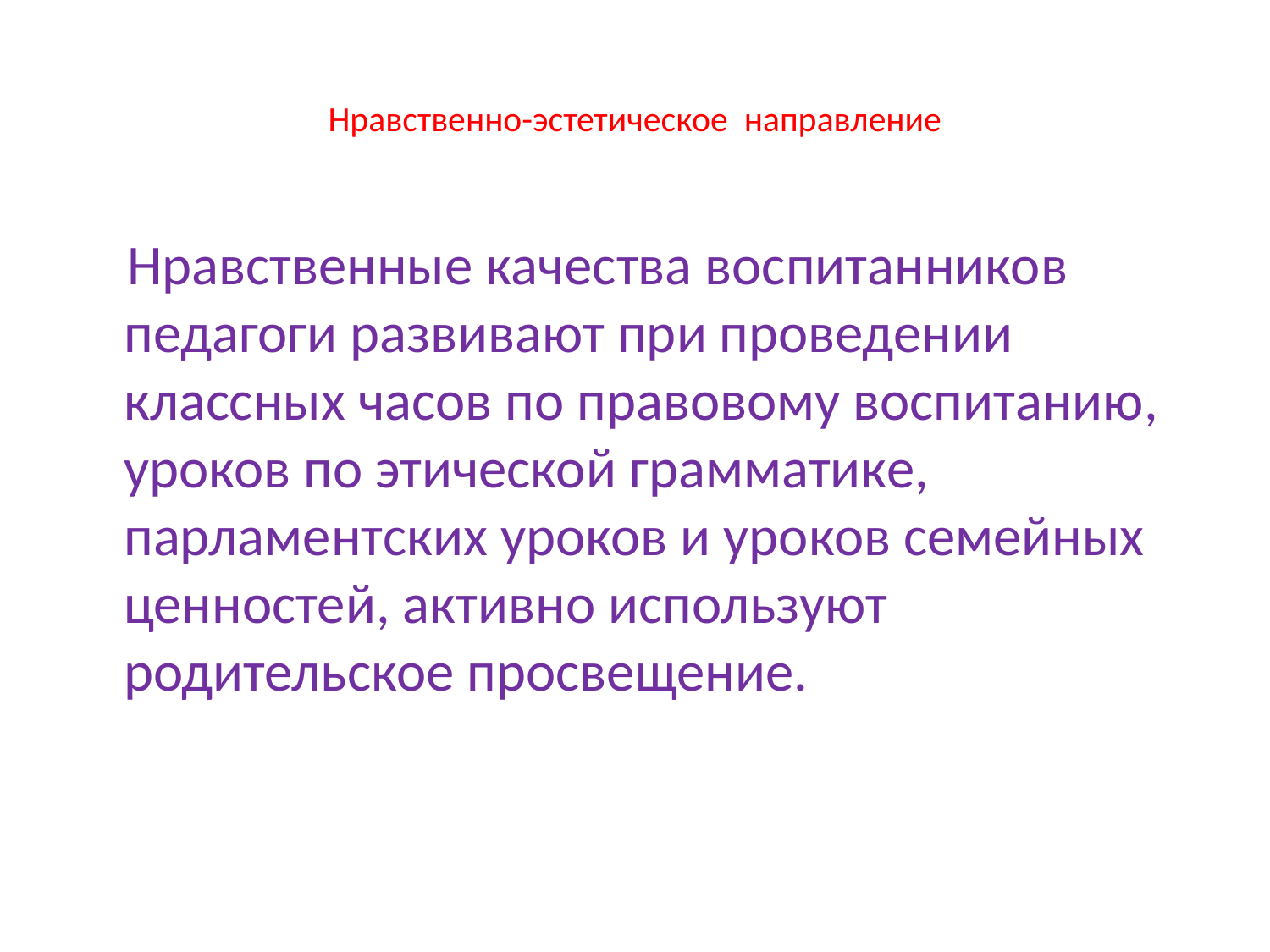

# Нравственно-эстетическое  направление
    Нравственные качества воспитанников педагоги развивают при проведении классных часов по правовому воспитанию, уроков по этической грамматике,  парламентских уроков и уроков семейных ценностей, активно используют  родительское просвещение.